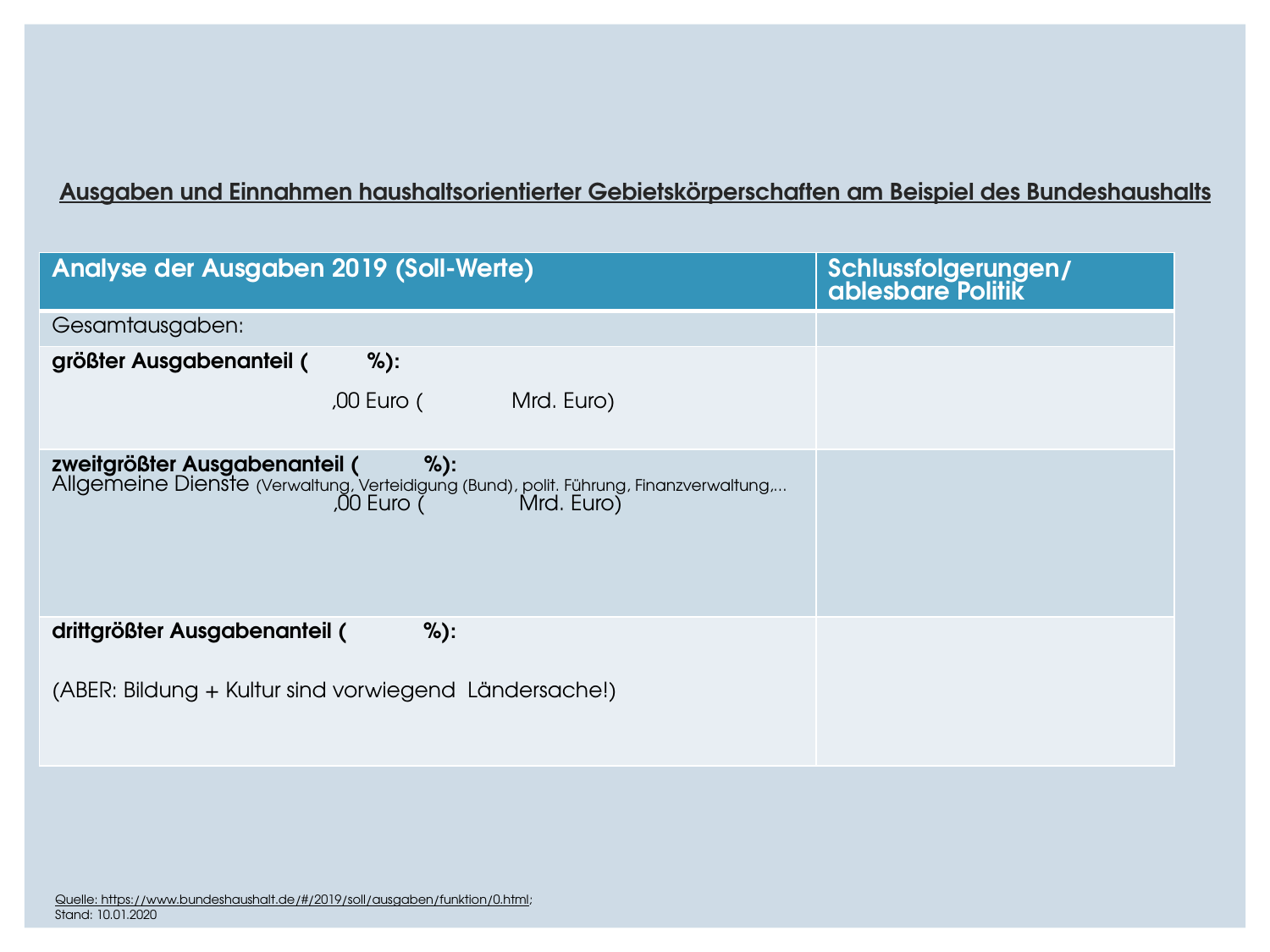

# Ausgaben und Einnahmen haushaltsorientierter Gebietskörperschaften am Beispiel des Bundeshaushalts
| Analyse der Ausgaben 2019 (Soll-Werte) | Schlussfolgerungen/ ablesbare Politik |
| --- | --- |
| Gesamtausgaben: |  |
| größter Ausgabenanteil ( %): ,00 Euro ( Mrd. Euro) |  |
| zweitgrößter Ausgabenanteil ( %): Allgemeine Dienste (Verwaltung, Verteidigung (Bund), polit. Führung, Finanzverwaltung,… ,00 Euro ( Mrd. Euro) |  |
| drittgrößter Ausgabenanteil ( %): (ABER: Bildung + Kultur sind vorwiegend Ländersache!) |  |
Quelle: https://www.bundeshaushalt.de/#/2019/soll/ausgaben/funktion/0.html;
Stand: 10.01.2020